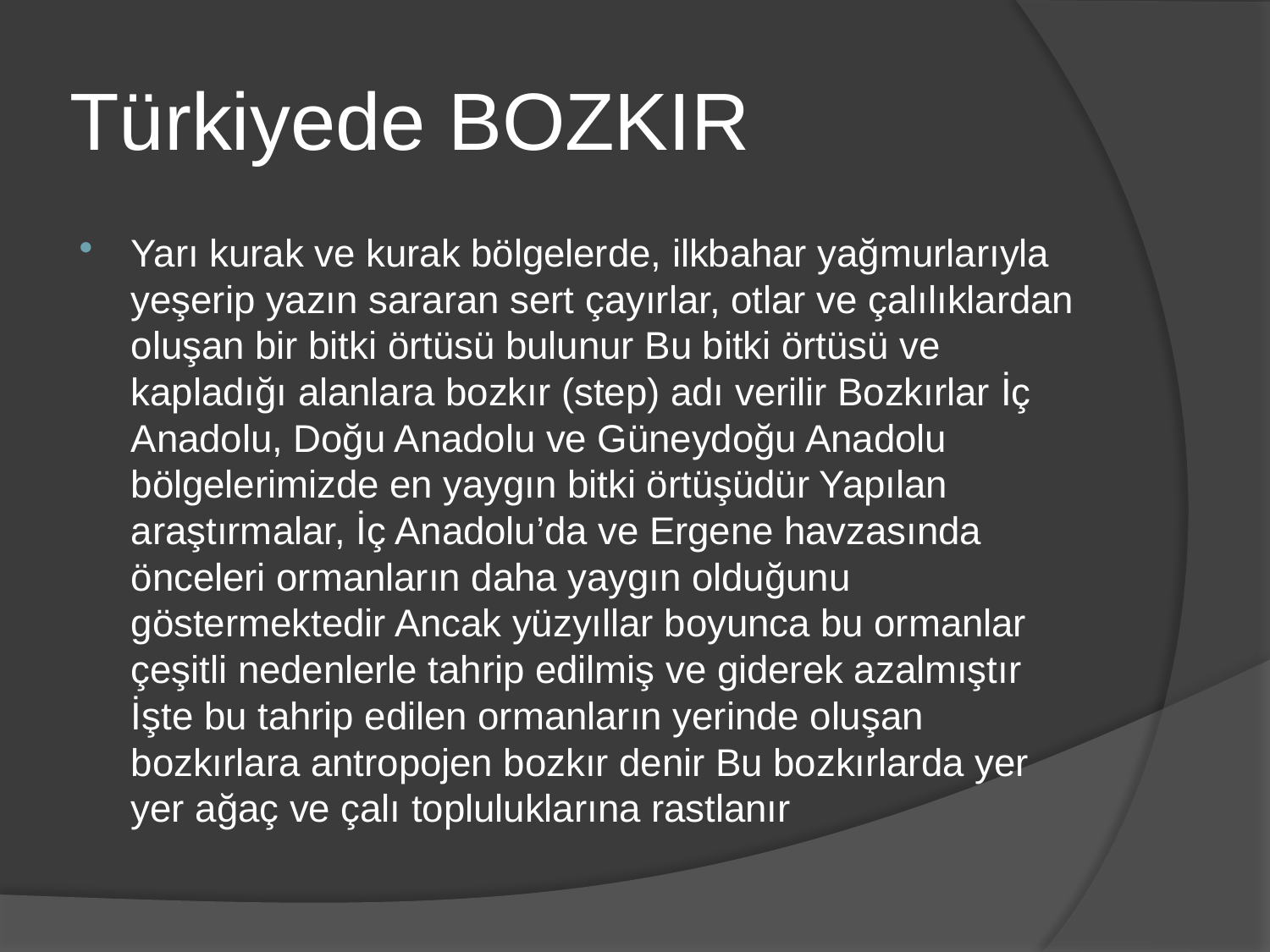

# Türkiyede BOZKIR
Yarı kurak ve kurak bölgelerde, ilkbahar yağmurlarıyla yeşerip yazın sararan sert çayırlar, otlar ve çalılıklardan oluşan bir bitki örtüsü bulunur Bu bitki örtüsü ve kapladığı alanlara bozkır (step) adı verilir Bozkırlar İç Anadolu, Doğu Anadolu ve Güneydoğu Anadolu bölgelerimizde en yaygın bitki örtüşüdür Yapılan araştırmalar, İç Anadolu’da ve Ergene havzasında önceleri ormanların daha yaygın olduğunu göstermektedir Ancak yüzyıllar boyunca bu ormanlar çeşitli nedenlerle tahrip edilmiş ve giderek azalmıştır İşte bu tahrip edilen ormanların yerinde oluşan bozkırlara antropojen bozkır denir Bu bozkırlarda yer yer ağaç ve çalı topluluklarına rastlanır